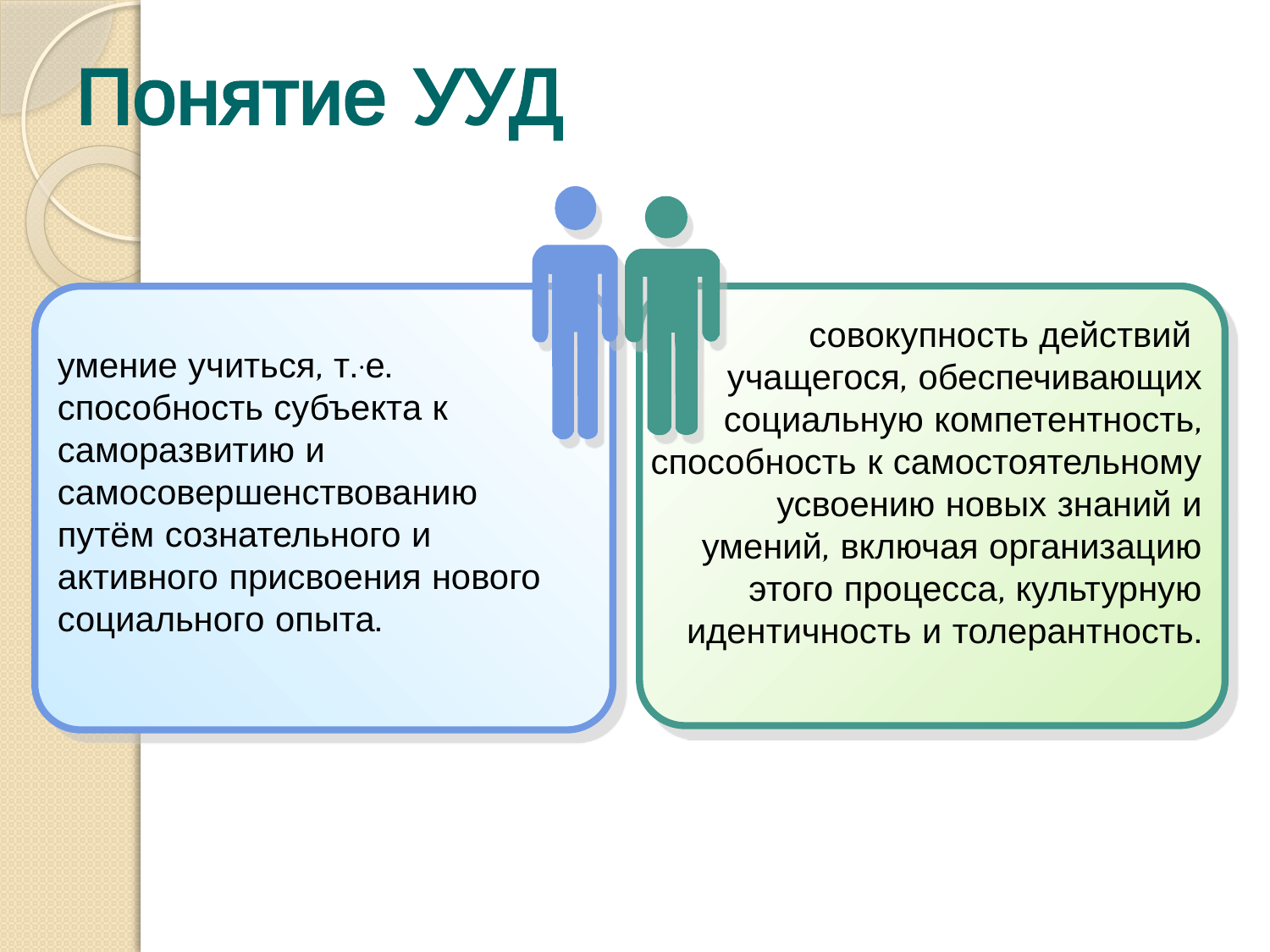

# Понятие УУД

совокупность действий
учащегося, обеспечивающих социальную компетентность, способность к самостоятельному усвоению новых знаний и умений, включая организацию этого процесса, культурную идентичность и толерантность.

умение учиться, т.·е. способность субъекта к саморазвитию и самосовершенствованию путём сознательного и активного присвоения нового социального опыта.